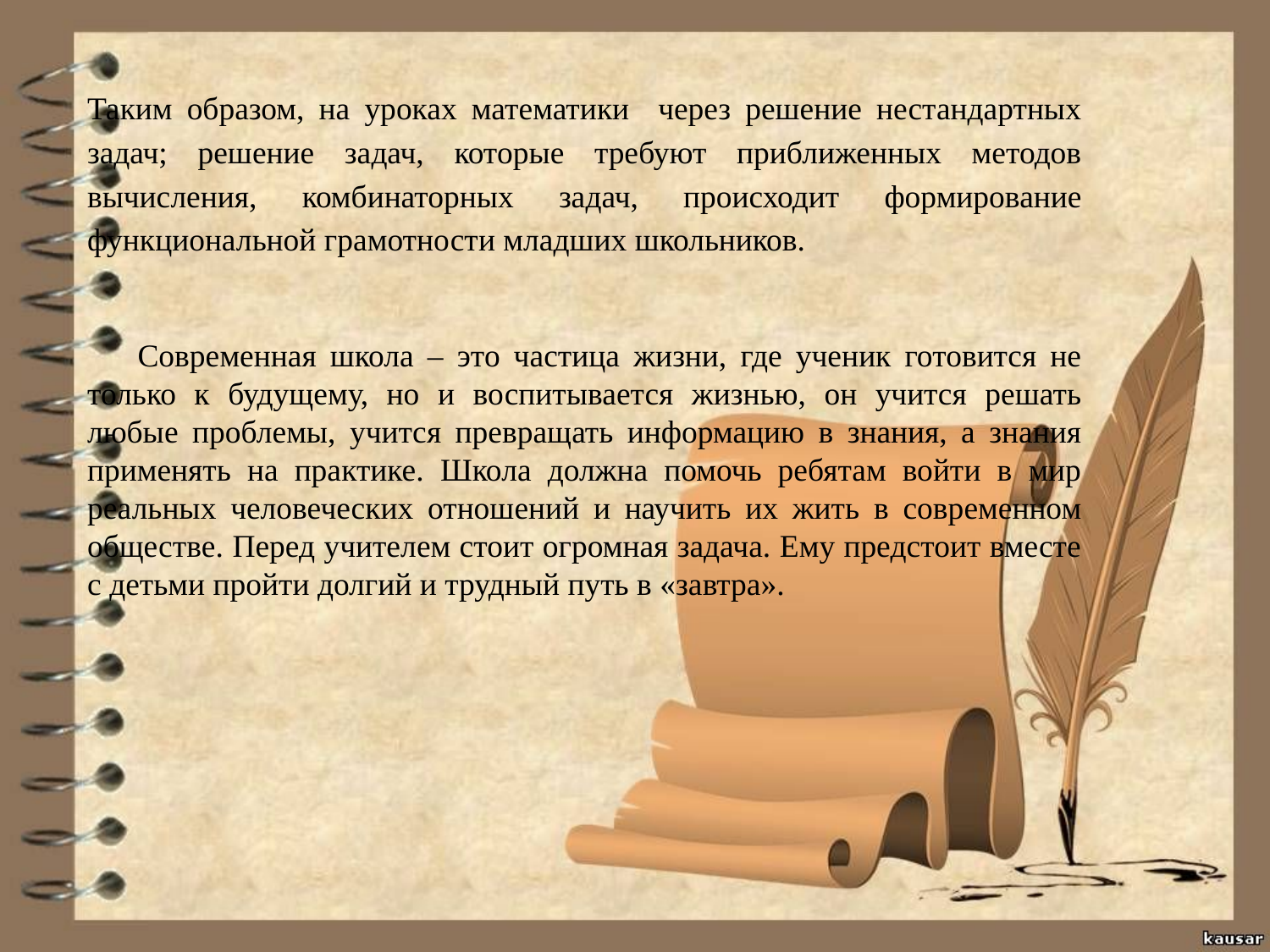

Таким образом, на уроках математики  через решение нестандартных задач; решение задач, которые требуют приближенных методов вычисления, комбинаторных задач, происходит формирование функциональной грамотности младших школьников.

Современная школа – это частица жизни, где ученик готовится не только к будущему, но и воспитывается жизнью, он учится решать любые проблемы, учится превращать информацию в знания, а знания применять на практике. Школа должна помочь ребятам войти в мир реальных человеческих отношений и научить их жить в современном обществе. Перед учителем стоит огромная задача. Ему предстоит вместе с детьми пройти долгий и трудный путь в «завтра».